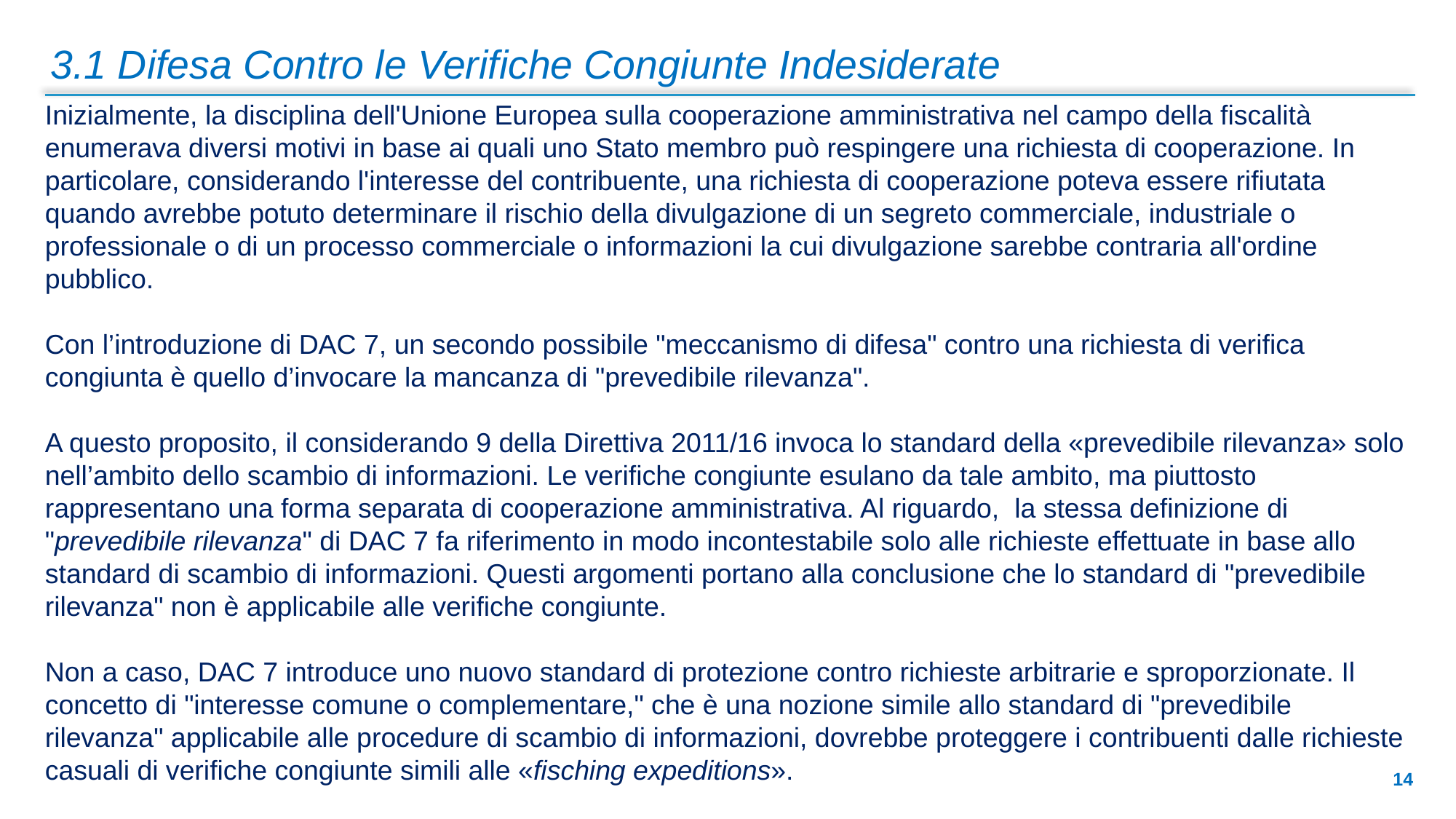

3.1 Difesa Contro le Verifiche Congiunte Indesiderate
Inizialmente, la disciplina dell'Unione Europea sulla cooperazione amministrativa nel campo della fiscalità enumerava diversi motivi in base ai quali uno Stato membro può respingere una richiesta di cooperazione. In particolare, considerando l'interesse del contribuente, una richiesta di cooperazione poteva essere rifiutata quando avrebbe potuto determinare il rischio della divulgazione di un segreto commerciale, industriale o professionale o di un processo commerciale o informazioni la cui divulgazione sarebbe contraria all'ordine pubblico.

Con l’introduzione di DAC 7, un secondo possibile "meccanismo di difesa" contro una richiesta di verifica congiunta è quello d’invocare la mancanza di "prevedibile rilevanza".

A questo proposito, il considerando 9 della Direttiva 2011/16 invoca lo standard della «prevedibile rilevanza» solo nell’ambito dello scambio di informazioni. Le verifiche congiunte esulano da tale ambito, ma piuttosto rappresentano una forma separata di cooperazione amministrativa. Al riguardo,  la stessa definizione di "prevedibile rilevanza" di DAC 7 fa riferimento in modo incontestabile solo alle richieste effettuate in base allo standard di scambio di informazioni. Questi argomenti portano alla conclusione che lo standard di "prevedibile rilevanza" non è applicabile alle verifiche congiunte.

Non a caso, DAC 7 introduce uno nuovo standard di protezione contro richieste arbitrarie e sproporzionate. Il concetto di "interesse comune o complementare," che è una nozione simile allo standard di "prevedibile rilevanza" applicabile alle procedure di scambio di informazioni, dovrebbe proteggere i contribuenti dalle richieste casuali di verifiche congiunte simili alle «fisching expeditions».

14